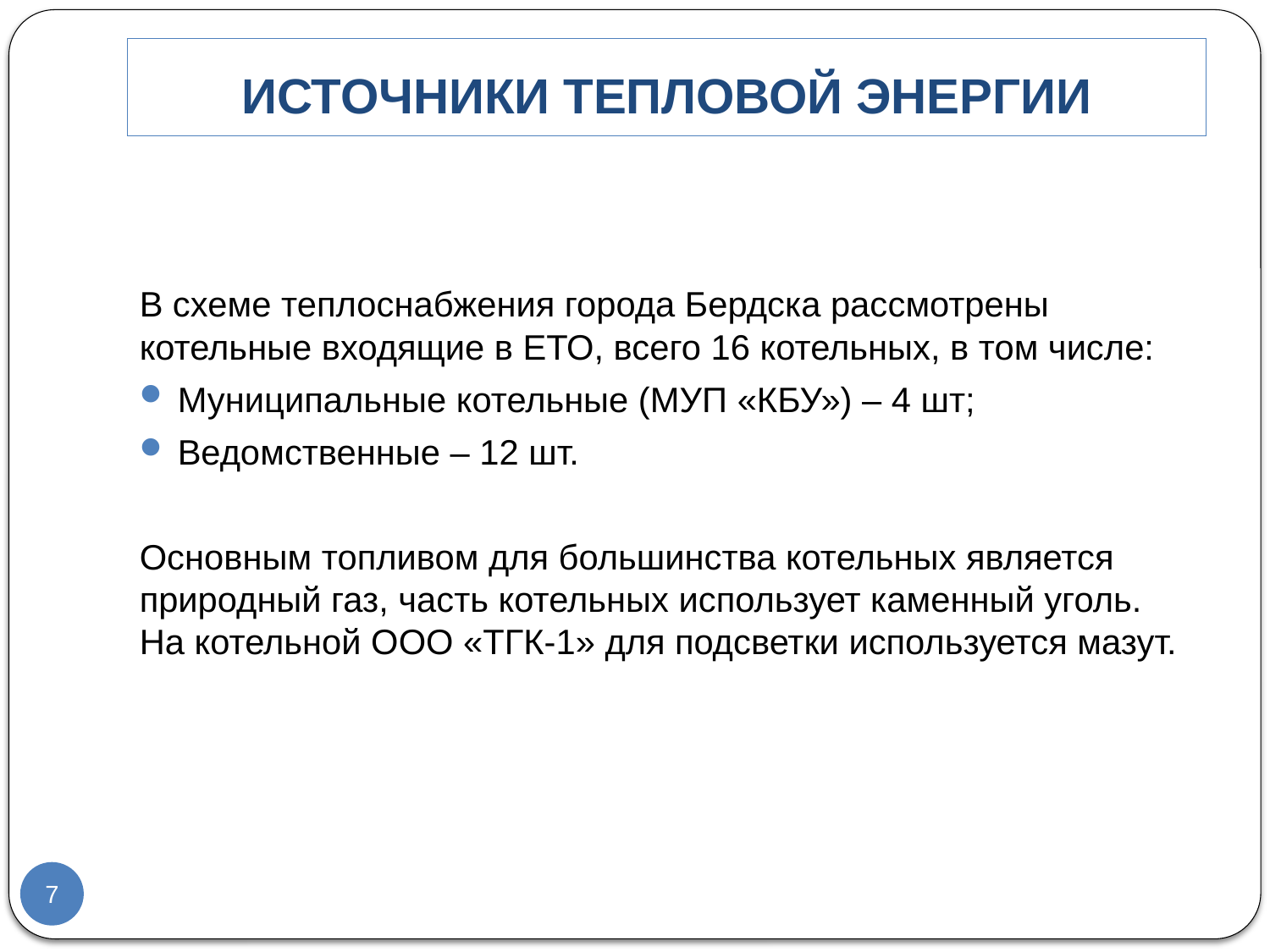

# Источники тепловой энергии
В схеме теплоснабжения города Бердска рассмотрены котельные входящие в ЕТО, всего 16 котельных, в том числе:
Муниципальные котельные (МУП «КБУ») – 4 шт;
Ведомственные – 12 шт.

Основным топливом для большинства котельных является природный газ, часть котельных использует каменный уголь. На котельной ООО «ТГК-1» для подсветки используется мазут.

7